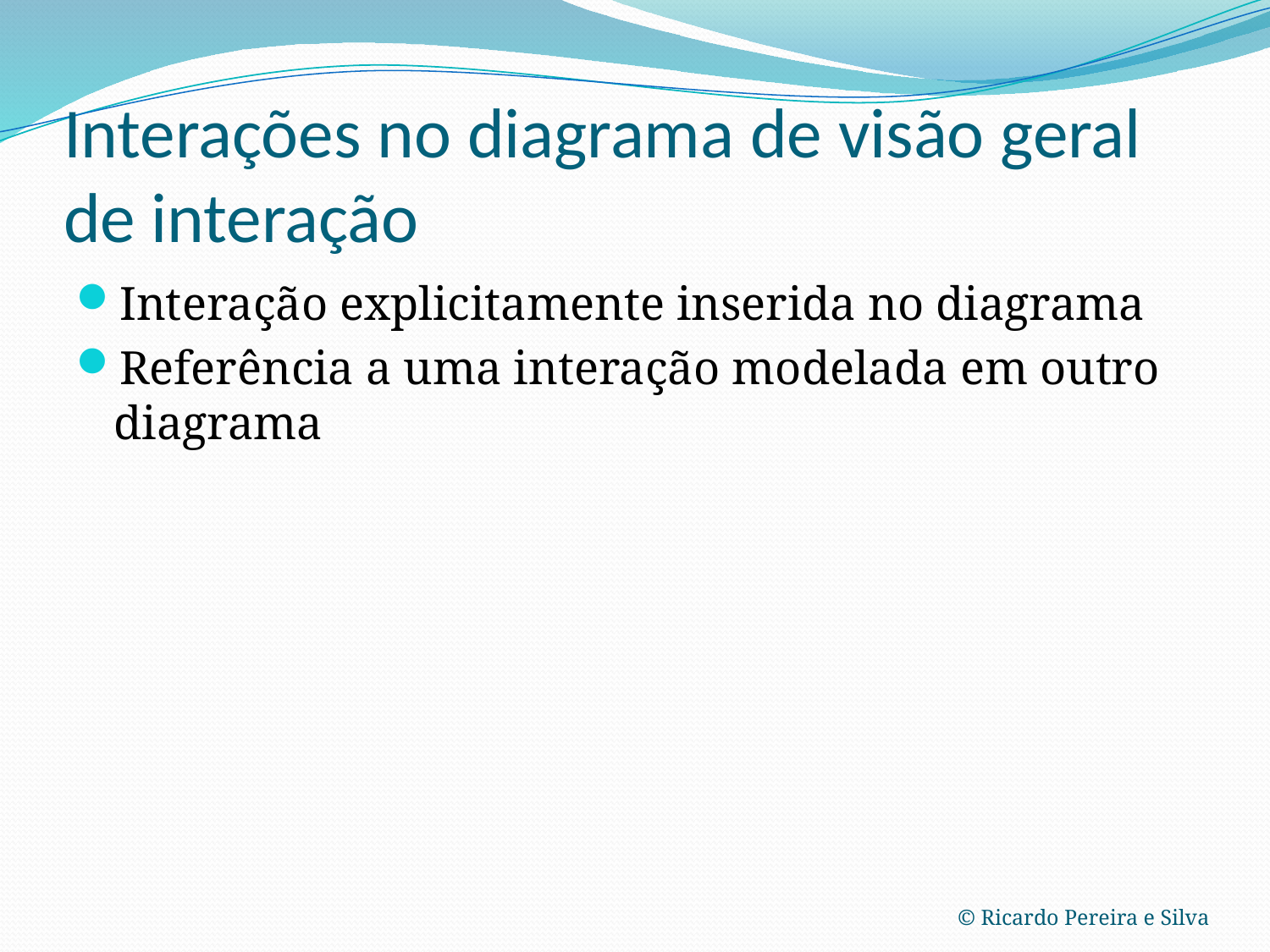

# Interações no diagrama de visão geral de interação
Interação explicitamente inserida no diagrama
Referência a uma interação modelada em outro diagrama
© Ricardo Pereira e Silva